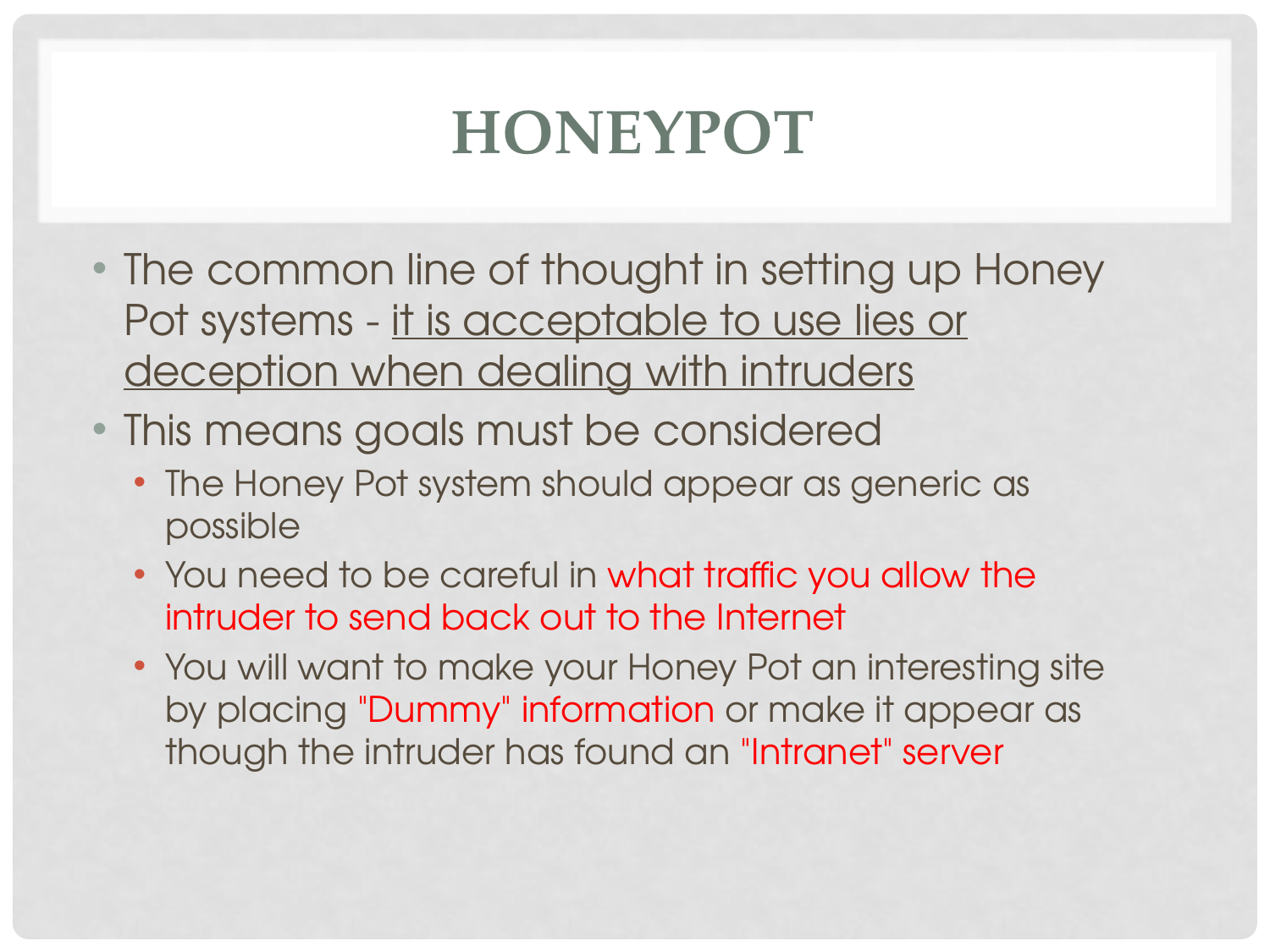

# Honeypot
The common line of thought in setting up Honey Pot systems - it is acceptable to use lies or deception when dealing with intruders
This means goals must be considered
The Honey Pot system should appear as generic as possible
You need to be careful in what traffic you allow the intruder to send back out to the Internet
You will want to make your Honey Pot an interesting site by placing "Dummy" information or make it appear as though the intruder has found an "Intranet" server